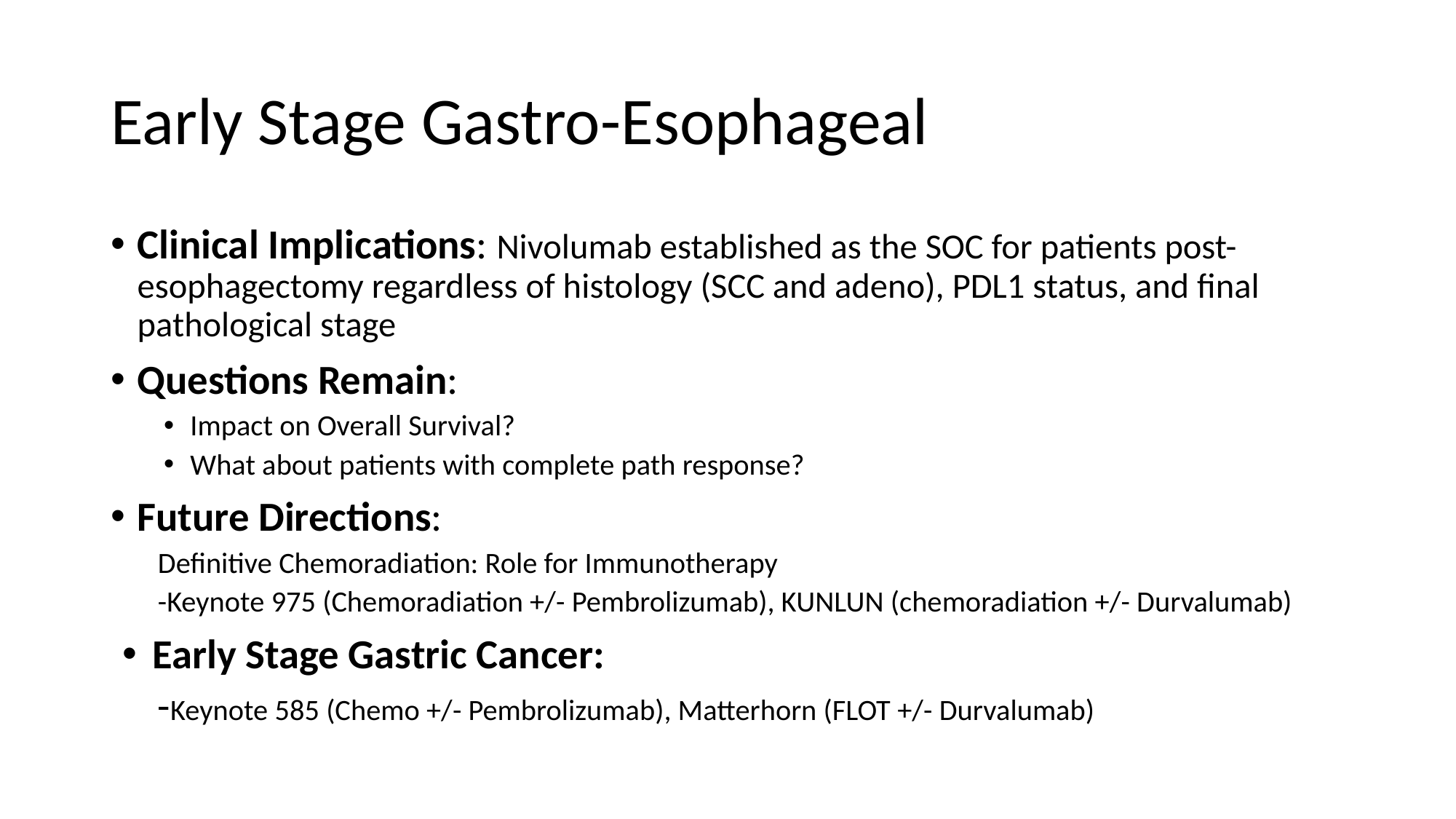

# Early Stage Gastro-Esophageal
Clinical Implications: Nivolumab established as the SOC for patients post-esophagectomy regardless of histology (SCC and adeno), PDL1 status, and final pathological stage
Questions Remain:
Impact on Overall Survival?
What about patients with complete path response?
Future Directions:
Definitive Chemoradiation: Role for Immunotherapy
-Keynote 975 (Chemoradiation +/- Pembrolizumab), KUNLUN (chemoradiation +/- Durvalumab)
Early Stage Gastric Cancer:
-Keynote 585 (Chemo +/- Pembrolizumab), Matterhorn (FLOT +/- Durvalumab)